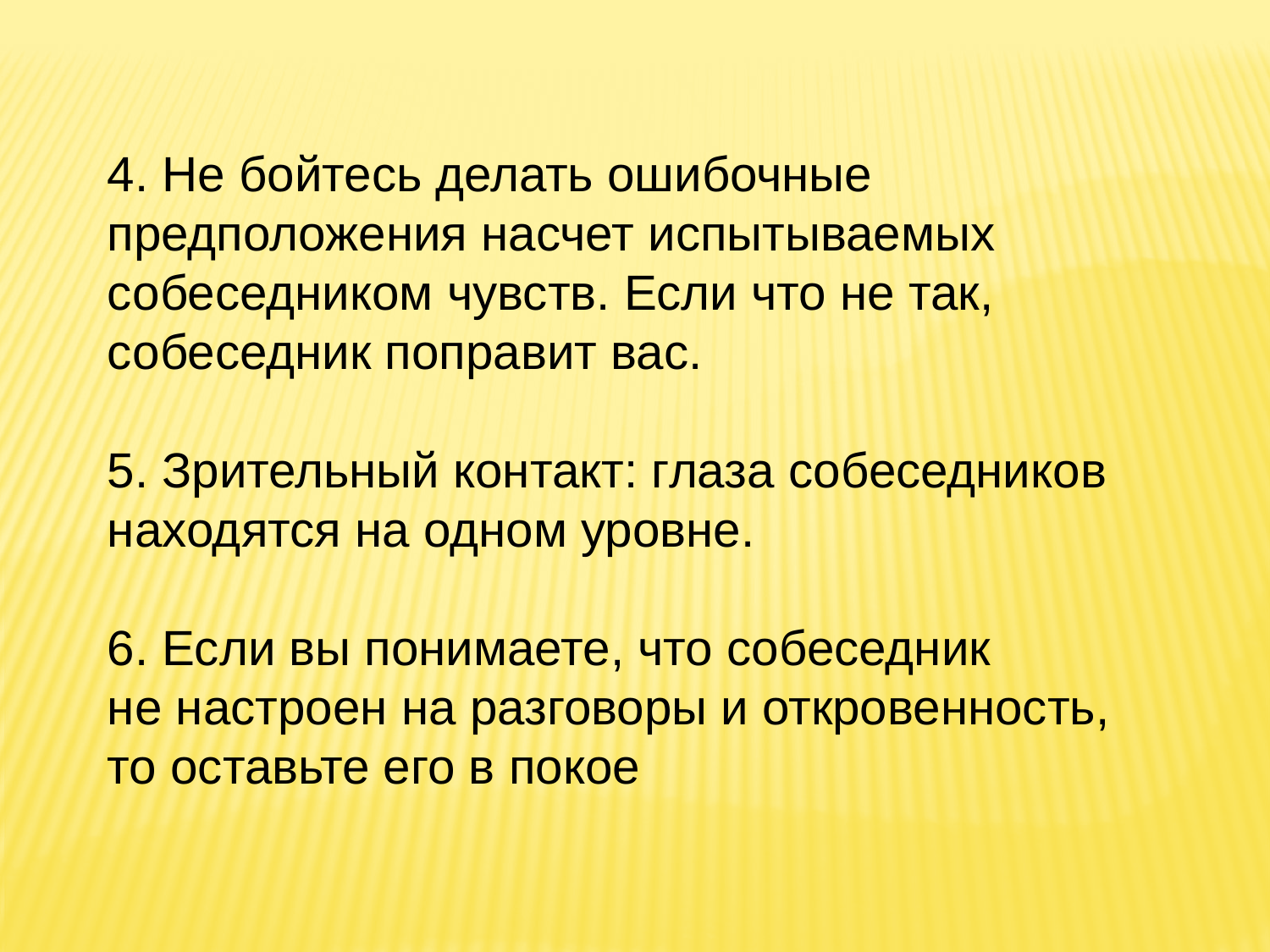

4. Не бойтесь делать ошибочные предположения насчет испытываемых собеседником чувств. Если что не так, собеседник поправит вас.

5. Зрительный контакт: глаза собеседников находятся на одном уровне.

6. Если вы понимаете, что собеседник не настроен на разговоры и откровенность, то оставьте его в покое